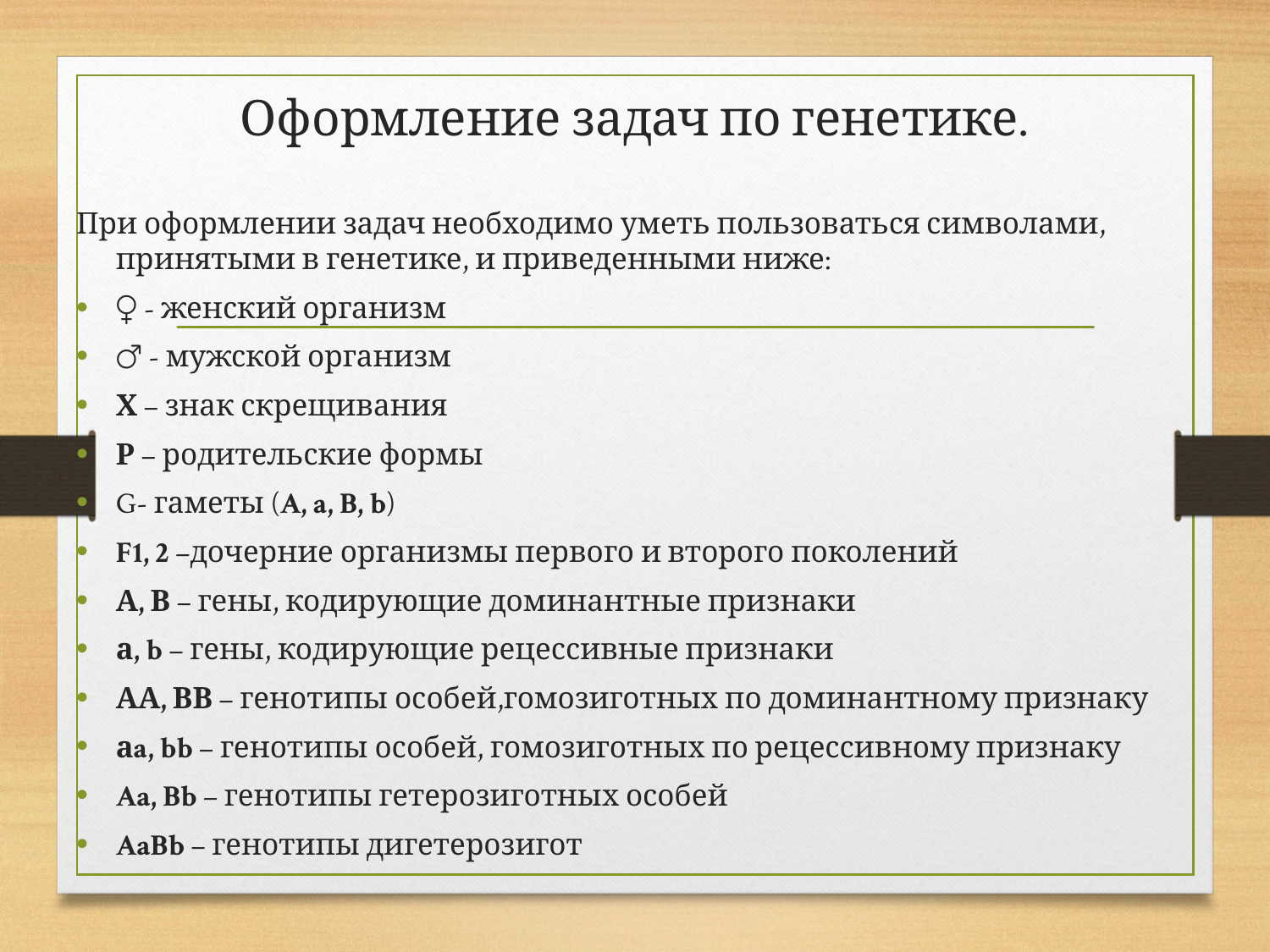

# Оформление задач по генетике.
При оформлении задач необходимо уметь пользоваться символами, принятыми в генетике, и приведенными ниже:
♀ - женский организм
♂ - мужской организм
Х – знак скрещивания
Р – родительские формы
G- гаметы (A, a, B, b)
F1, 2 –дочерние организмы первого и второго поколений
А, В – гены, кодирующие доминантные признаки
а, b – гены, кодирующие рецессивные признаки
АА, ВВ – генотипы особей,гомозиготных по доминантному признаку
аa, bb – генотипы особей, гомозиготных по рецессивному признаку
Aa, Bb – генотипы гетерозиготных особей
AaBb – генотипы дигетерозигот